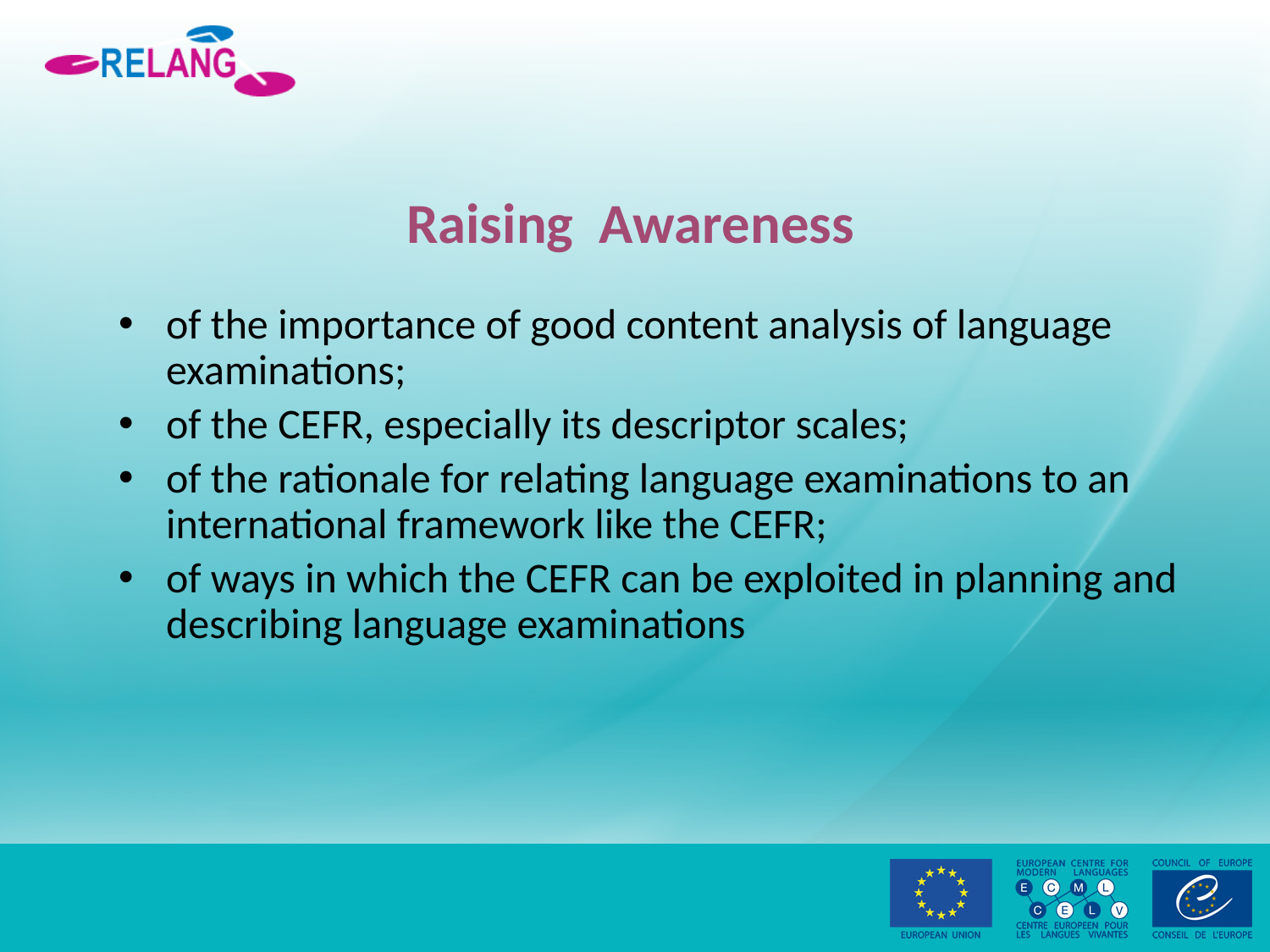

# Raising  Awareness
of the importance of good content analysis of language examinations;
of the CEFR, especially its descriptor scales;
of the rationale for relating language examinations to an international framework like the CEFR;
of ways in which the CEFR can be exploited in planning and describing language examinations